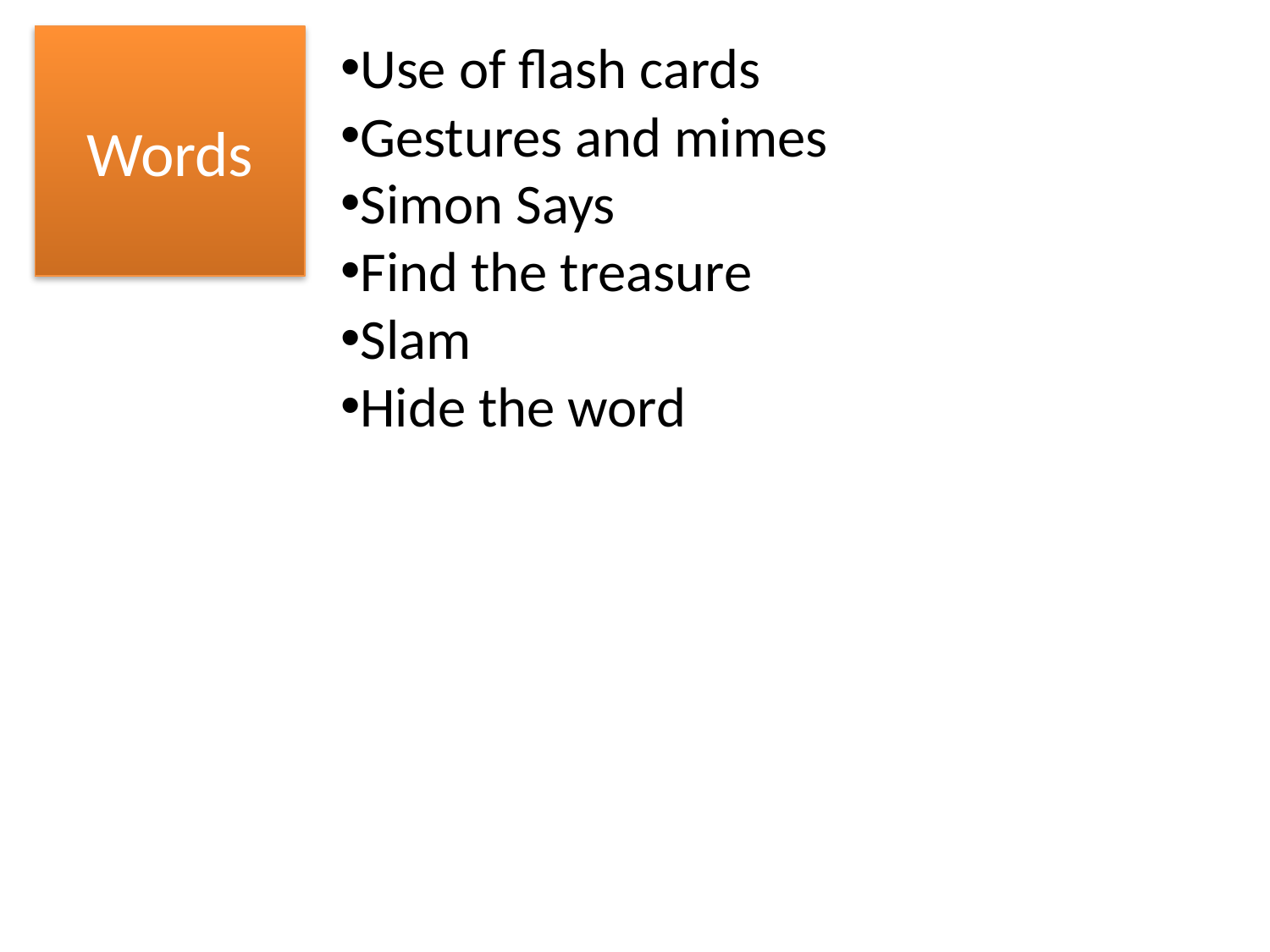

Words
Use of flash cards
Gestures and mimes
Simon Says
Find the treasure
Slam
Hide the word